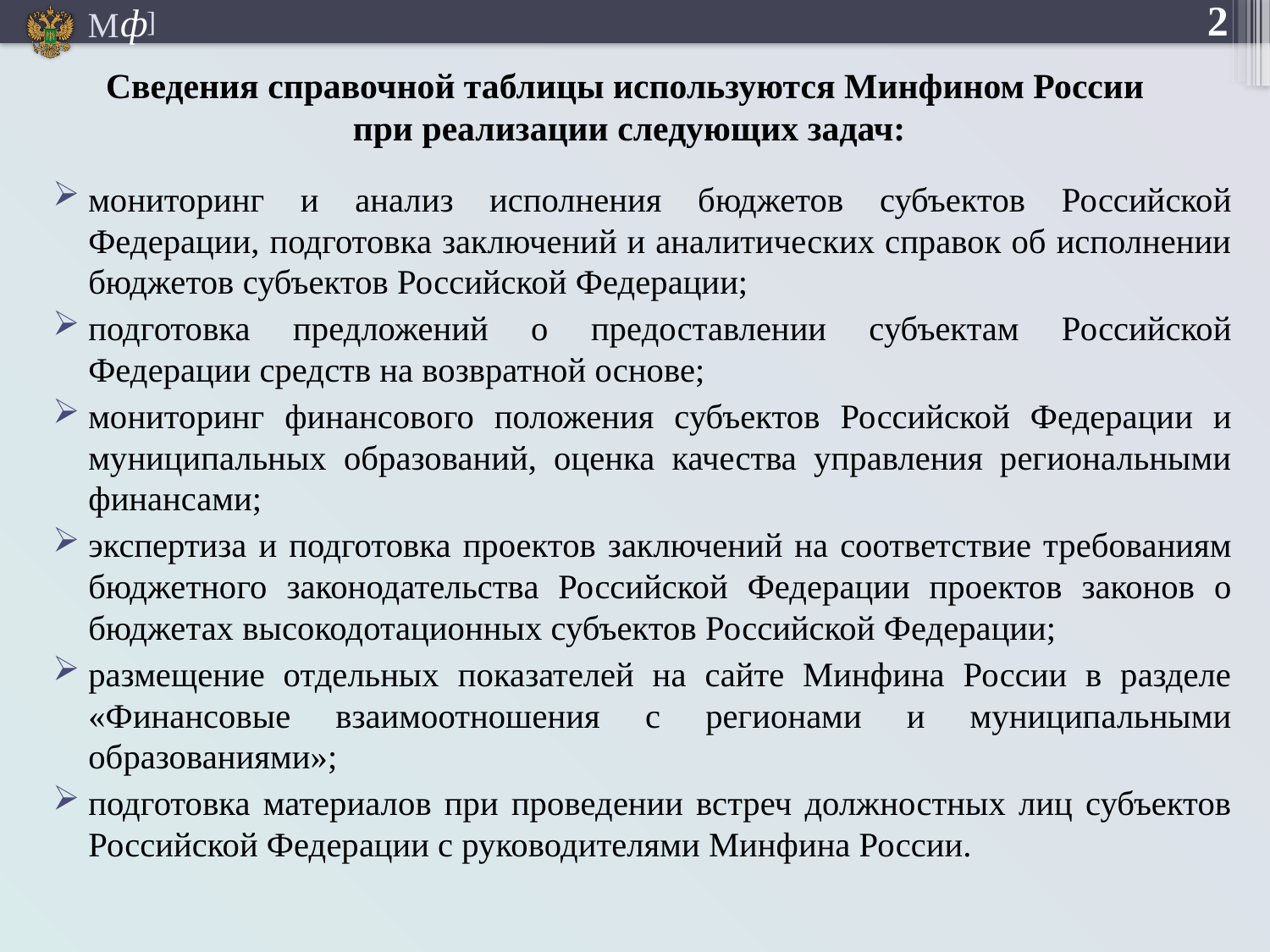

2
Сведения справочной таблицы используются Минфином России
при реализации следующих задач:
мониторинг и анализ исполнения бюджетов субъектов Российской Федерации, подготовка заключений и аналитических справок об исполнении бюджетов субъектов Российской Федерации;
подготовка предложений о предоставлении субъектам Российской Федерации средств на возвратной основе;
мониторинг финансового положения субъектов Российской Федерации и муниципальных образований, оценка качества управления региональными финансами;
экспертиза и подготовка проектов заключений на соответствие требованиям бюджетного законодательства Российской Федерации проектов законов о бюджетах высокодотационных субъектов Российской Федерации;
размещение отдельных показателей на сайте Минфина России в разделе «Финансовые взаимоотношения с регионами и муниципальными образованиями»;
подготовка материалов при проведении встреч должностных лиц субъектов Российской Федерации с руководителями Минфина России.